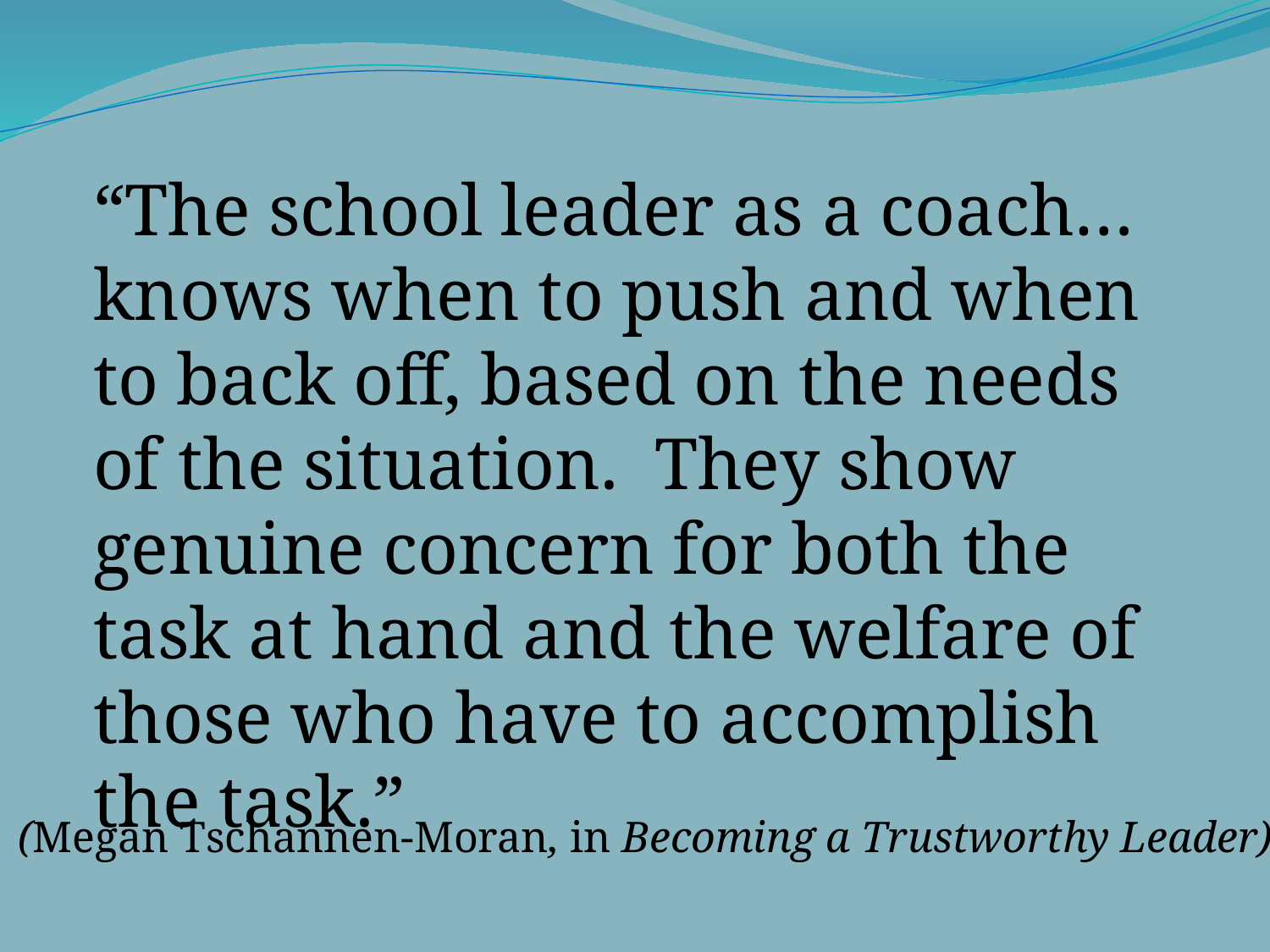

“The school leader as a coach… knows when to push and when to back off, based on the needs of the situation.  They show genuine concern for both the task at hand and the welfare of those who have to accomplish the task.”
(Megan Tschannen-Moran, in Becoming a Trustworthy Leader).